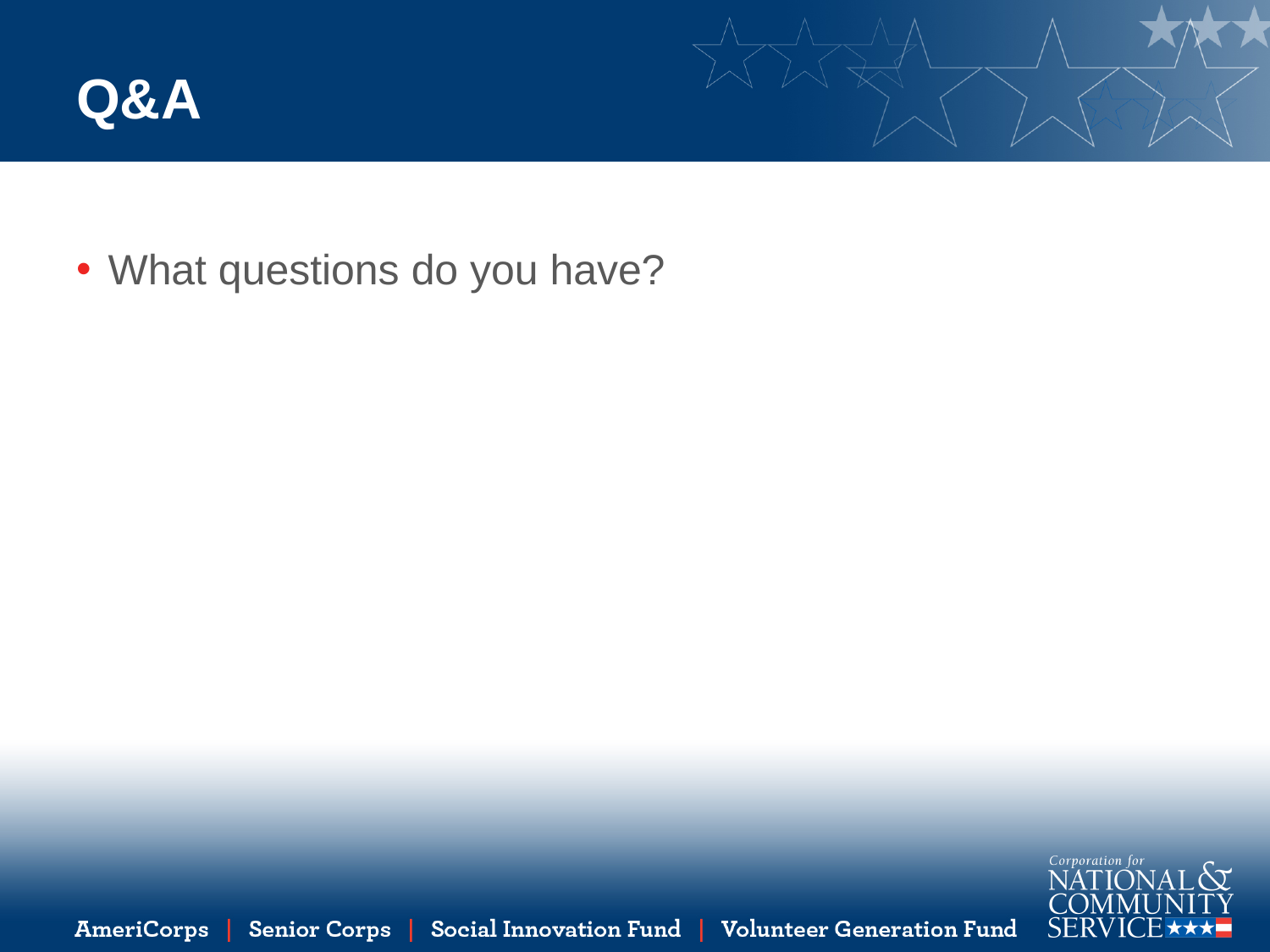

# Q&A

What questions do you have?